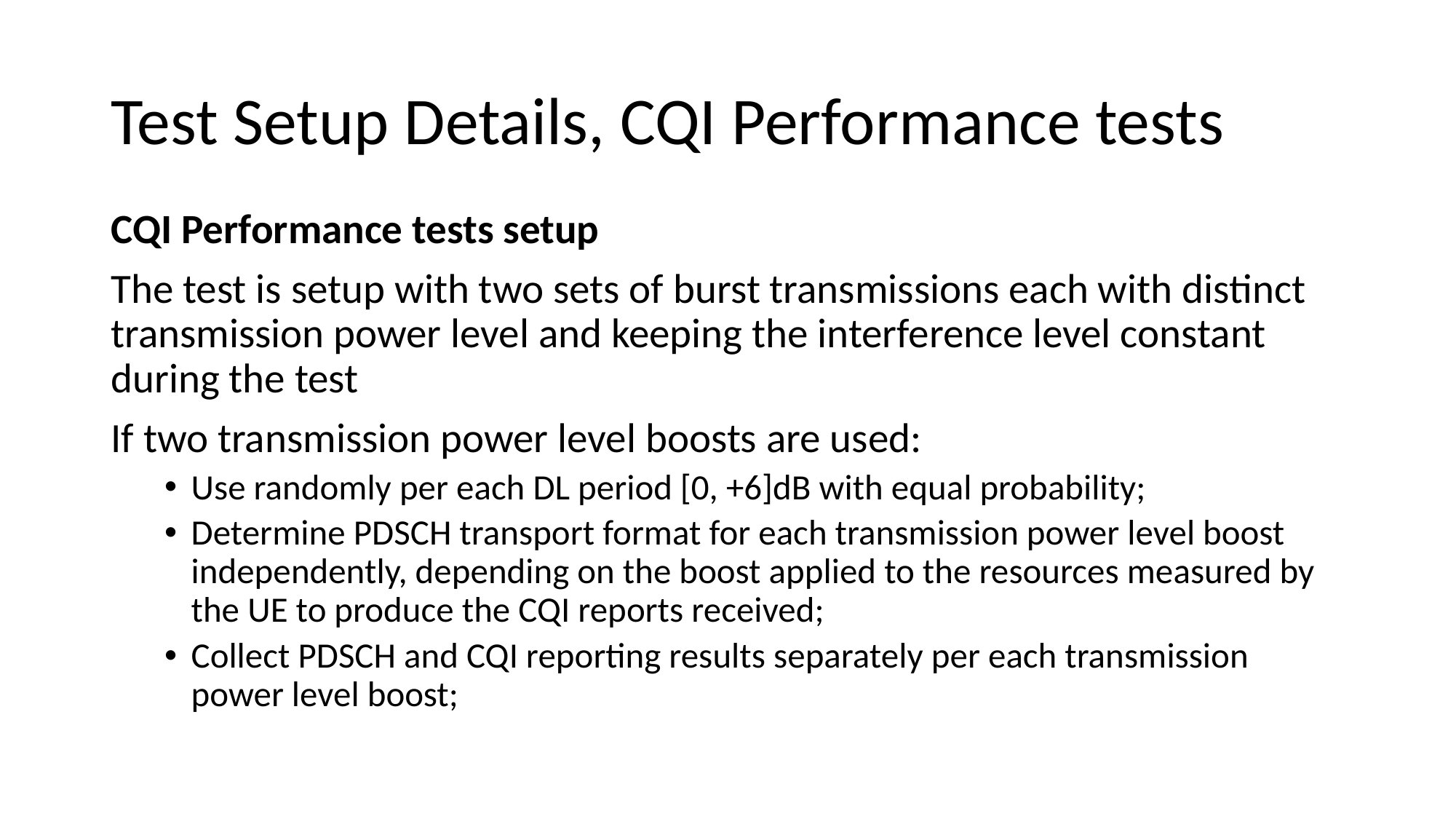

# Test Setup Details, CQI Performance tests
CQI Performance tests setup
The test is setup with two sets of burst transmissions each with distinct transmission power level and keeping the interference level constant during the test
If two transmission power level boosts are used:
Use randomly per each DL period [0, +6]dB with equal probability;
Determine PDSCH transport format for each transmission power level boost independently, depending on the boost applied to the resources measured by the UE to produce the CQI reports received;
Collect PDSCH and CQI reporting results separately per each transmission power level boost;